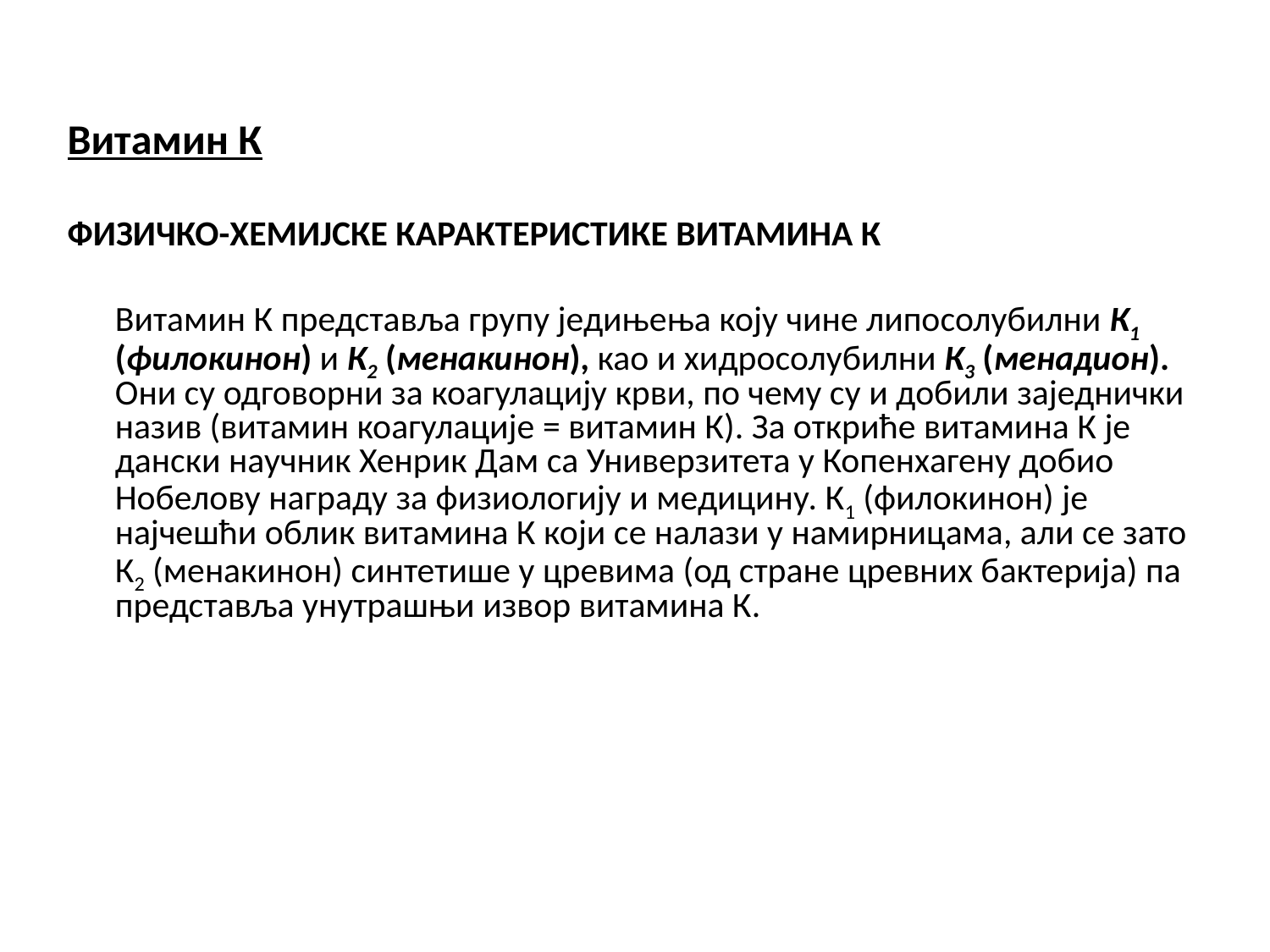

Витамин К

ФИЗИЧКО-ХЕМИЈСКЕ КАРАКТЕРИСТИКЕ ВИТАМИНА К

	Витамин К представља групу једињења коју чине липосолубилни К1 (филокинон) и К2 (менакинон), као и хидросолубилни К3 (менадион). Они су одговорни за коагулацију крви, по чему су и добили заједнички назив (витамин коагулације = витамин К). За откриће витамина К је дански научник Хенрик Дам са Универзитета у Копенхагену добио Нобелову награду за физиологију и медицину. К1 (филокинон) је најчешћи облик витамина К који се налази у намирницама, али се зато К2 (менакинон) синтетише у цревима (од стране цревних бактерија) па представља унутрашњи извор витамина К.